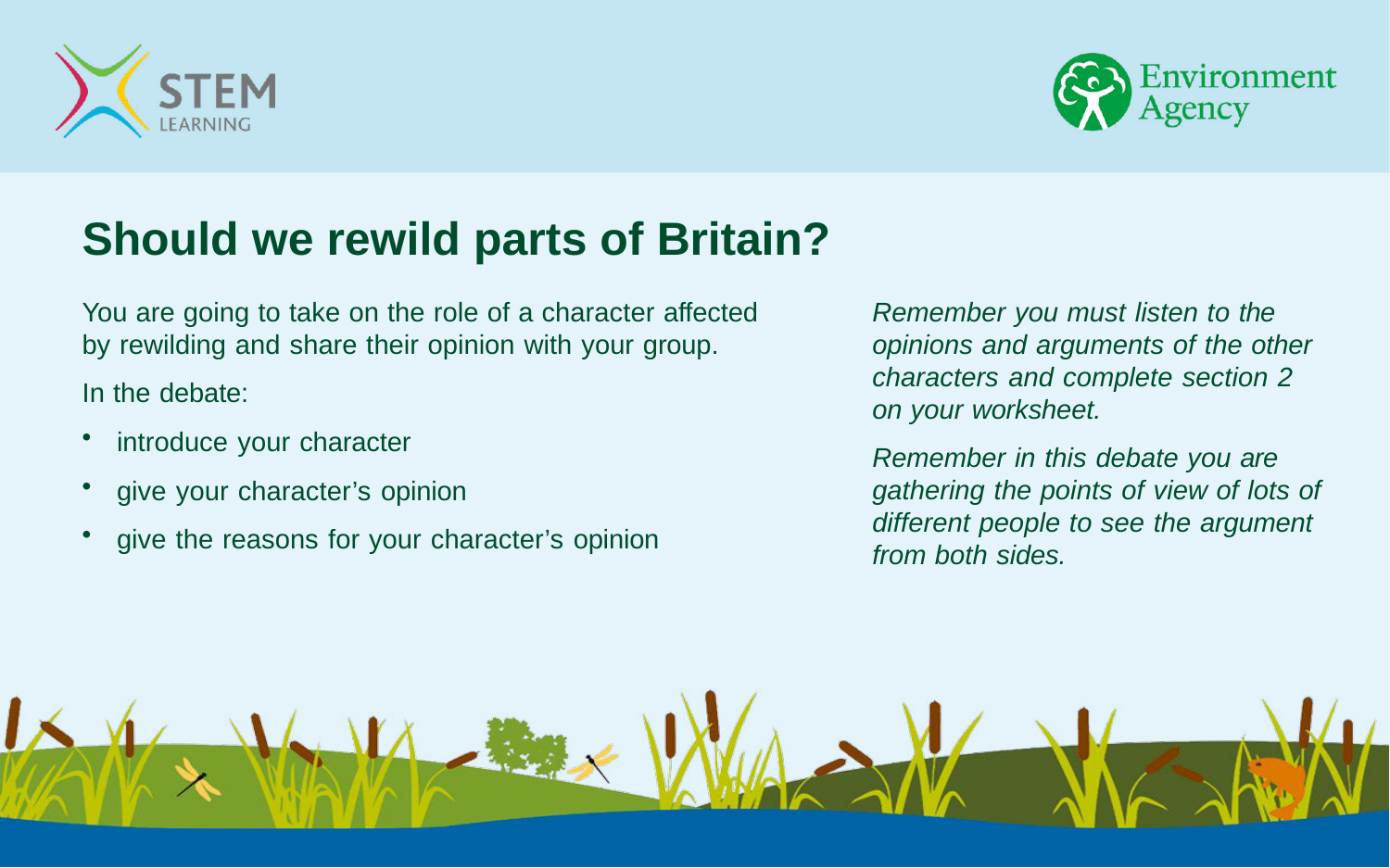

# Should we rewild parts of Britain?
You are going to take on the role of a character affected by rewilding and share their opinion with your group.
In the debate:
introduce your character
give your character’s opinion
give the reasons for your character’s opinion
Remember you must listen to the opinions and arguments of the other characters and complete section 2 on your worksheet.
Remember in this debate you are gathering the points of view of lots of different people to see the argument from both sides.